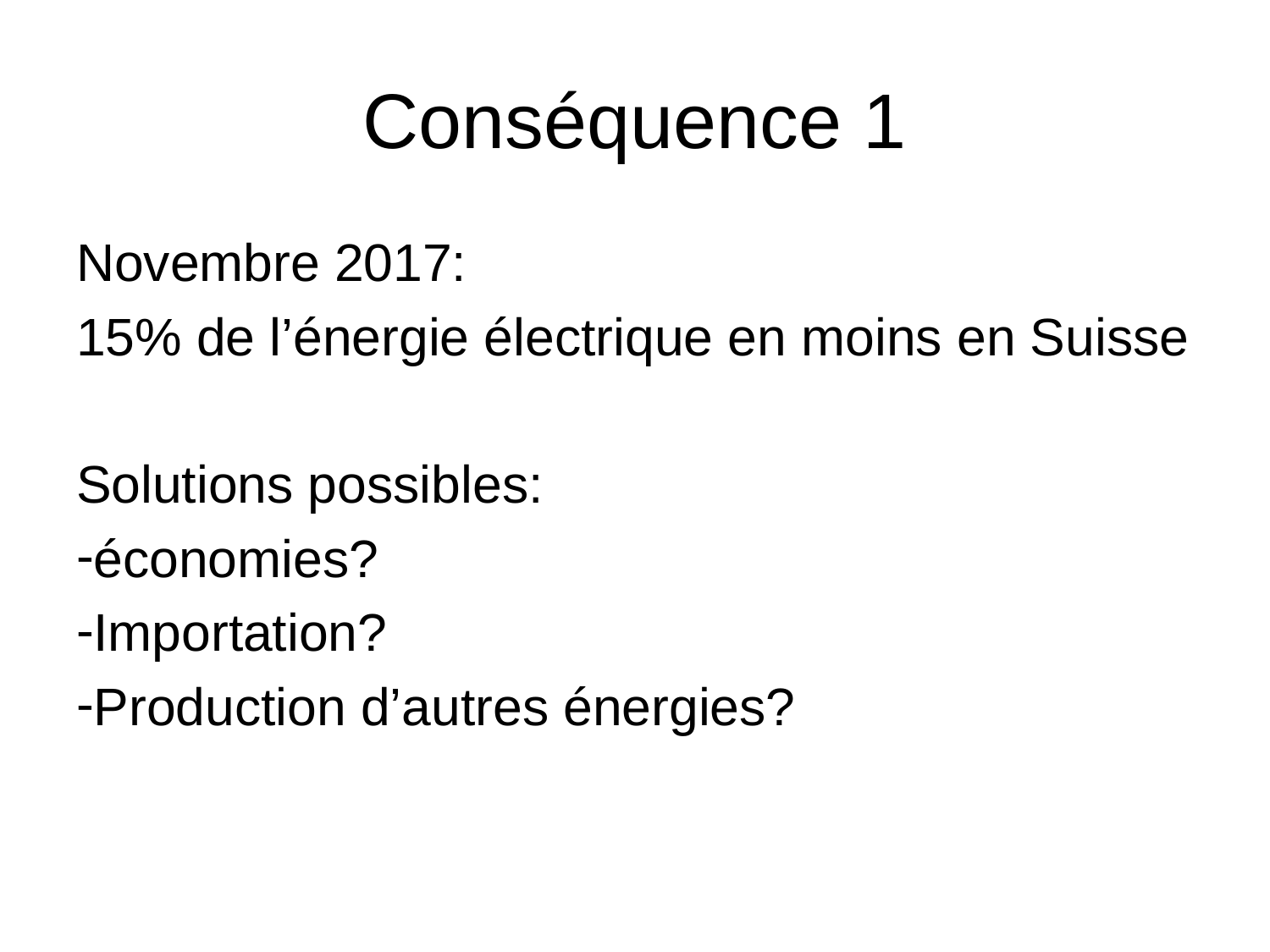

# Conséquence 1
Novembre 2017:
15% de l’énergie électrique en moins en Suisse

Solutions possibles:
économies?
Importation?
Production d’autres énergies?